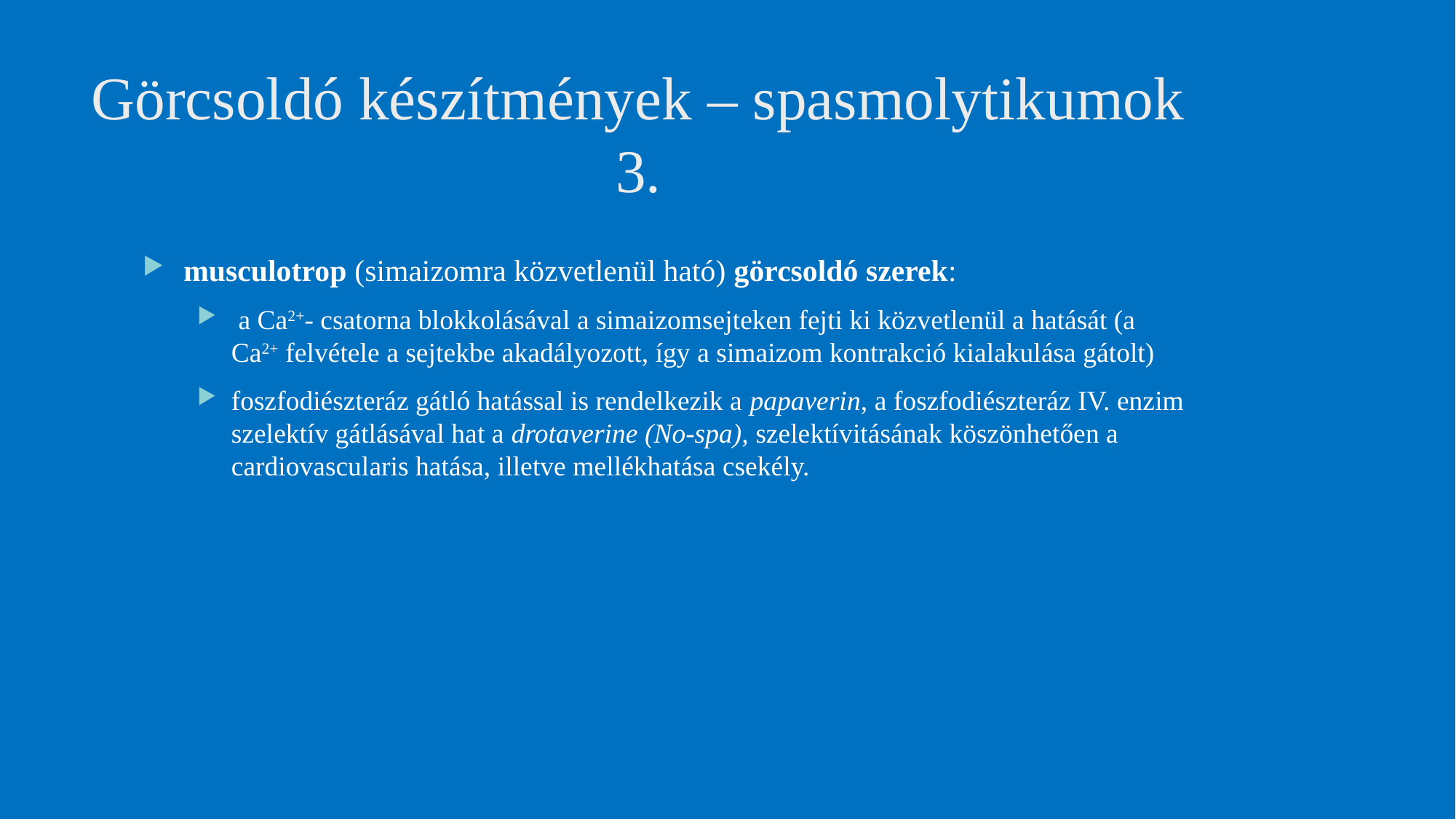

# Görcsoldó készítmények – spasmolytikumok 3.
musculotrop (simaizomra közvetlenül ható) görcsoldó szerek:
 a Ca2+- csatorna blokkolásával a simaizomsejteken fejti ki közvetlenül a hatását (a Ca2+ felvétele a sejtekbe akadályozott, így a simaizom kontrakció kialakulása gátolt)
foszfodiészteráz gátló hatással is rendelkezik a papaverin, a foszfodiészteráz IV. enzim szelektív gátlásával hat a drotaverine (No-spa), szelektívitásának köszönhetően a cardiovascularis hatása, illetve mellékhatása csekély.